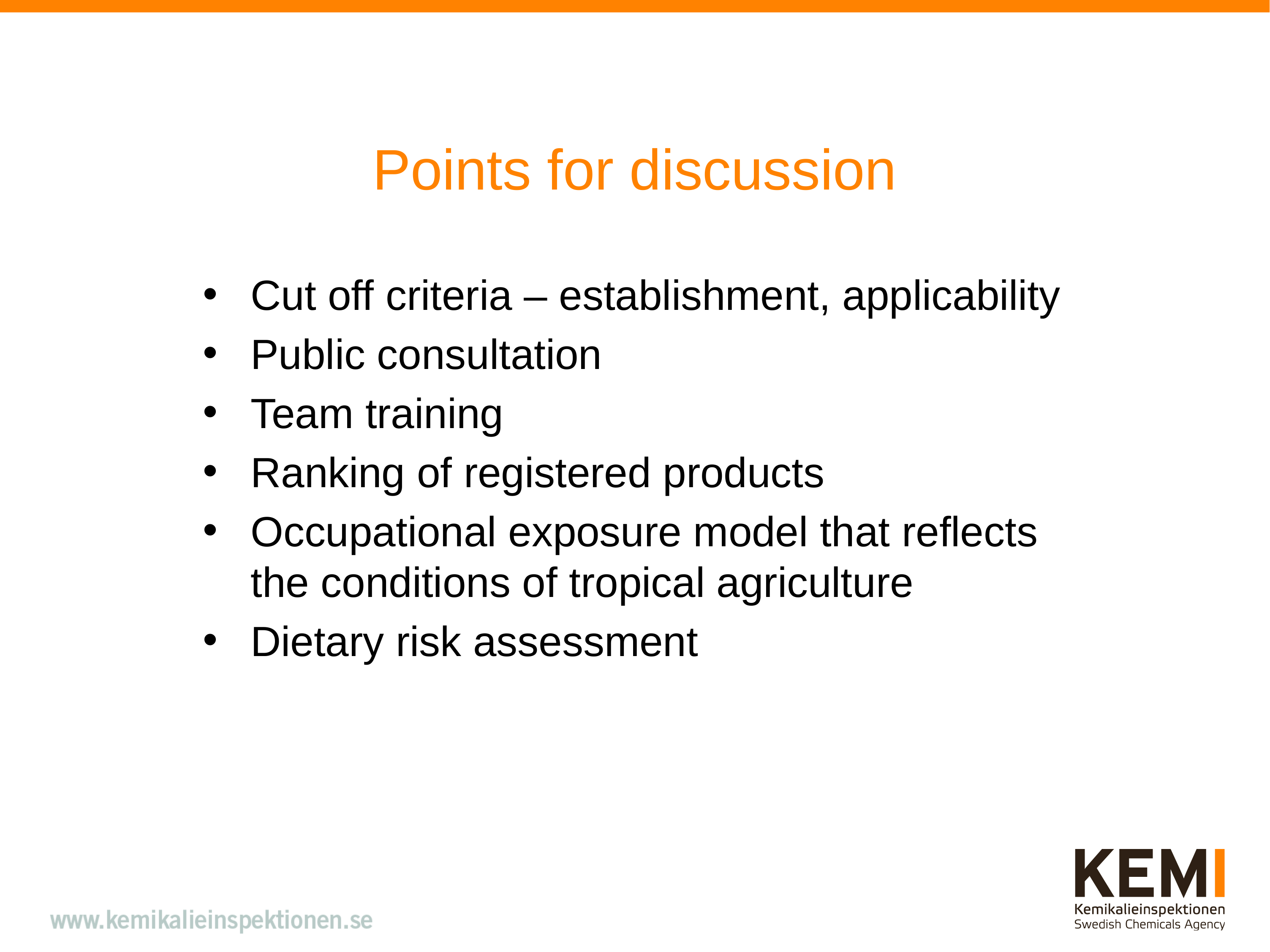

# Points for discussion
Cut off criteria – establishment, applicability
Public consultation
Team training
Ranking of registered products
Occupational exposure model that reflects the conditions of tropical agriculture
Dietary risk assessment